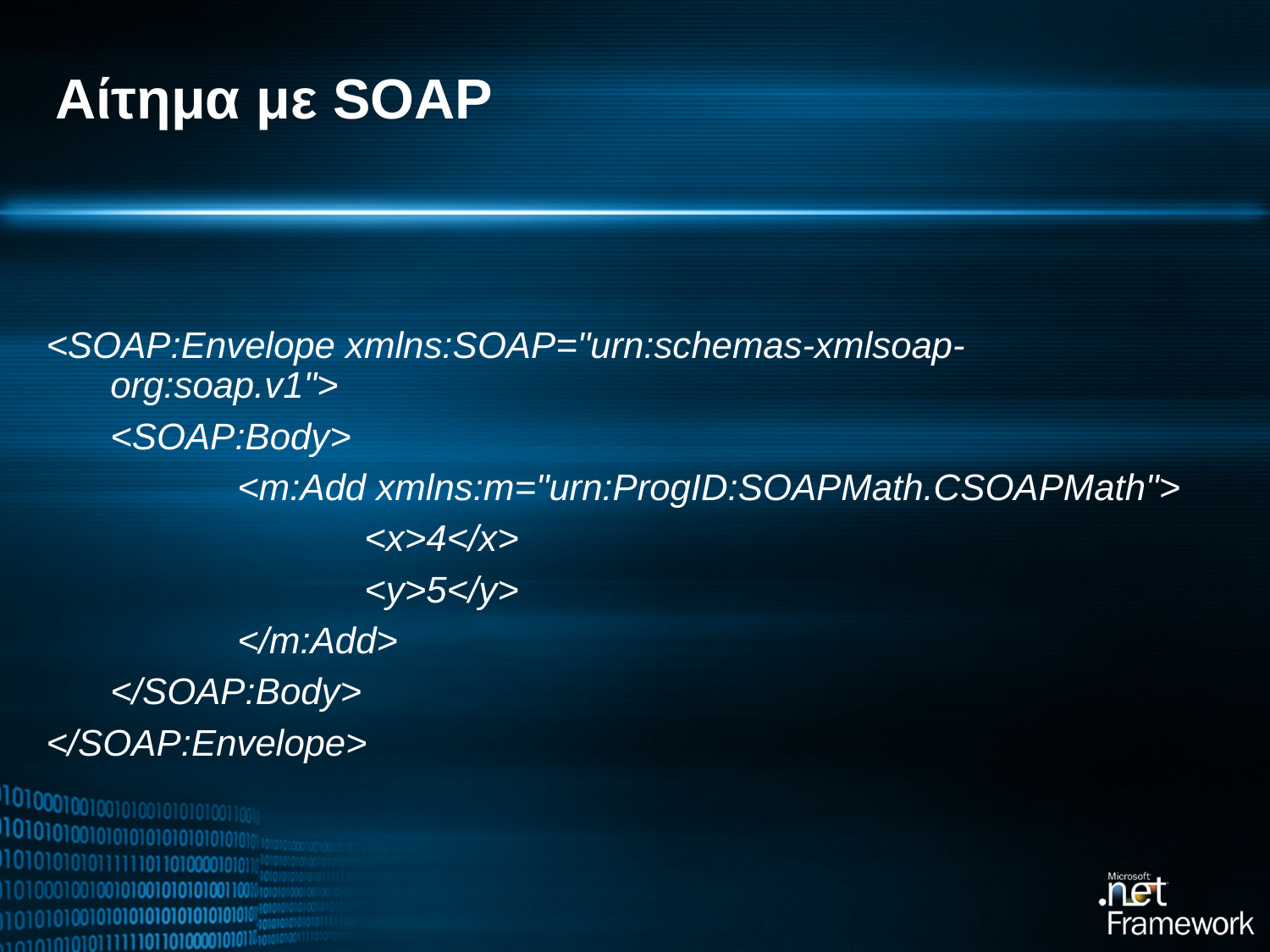

# Αίτημα με SOAP

<SOAP:Envelope xmlns:SOAP="urn:schemas-xmlsoap-org:soap.v1">
	<SOAP:Body>
		<m:Add xmlns:m="urn:ProgID:SOAPMath.CSOAPMath">
			<x>4</x>
			<y>5</y>
		</m:Add>
	</SOAP:Body>
</SOAP:Envelope>